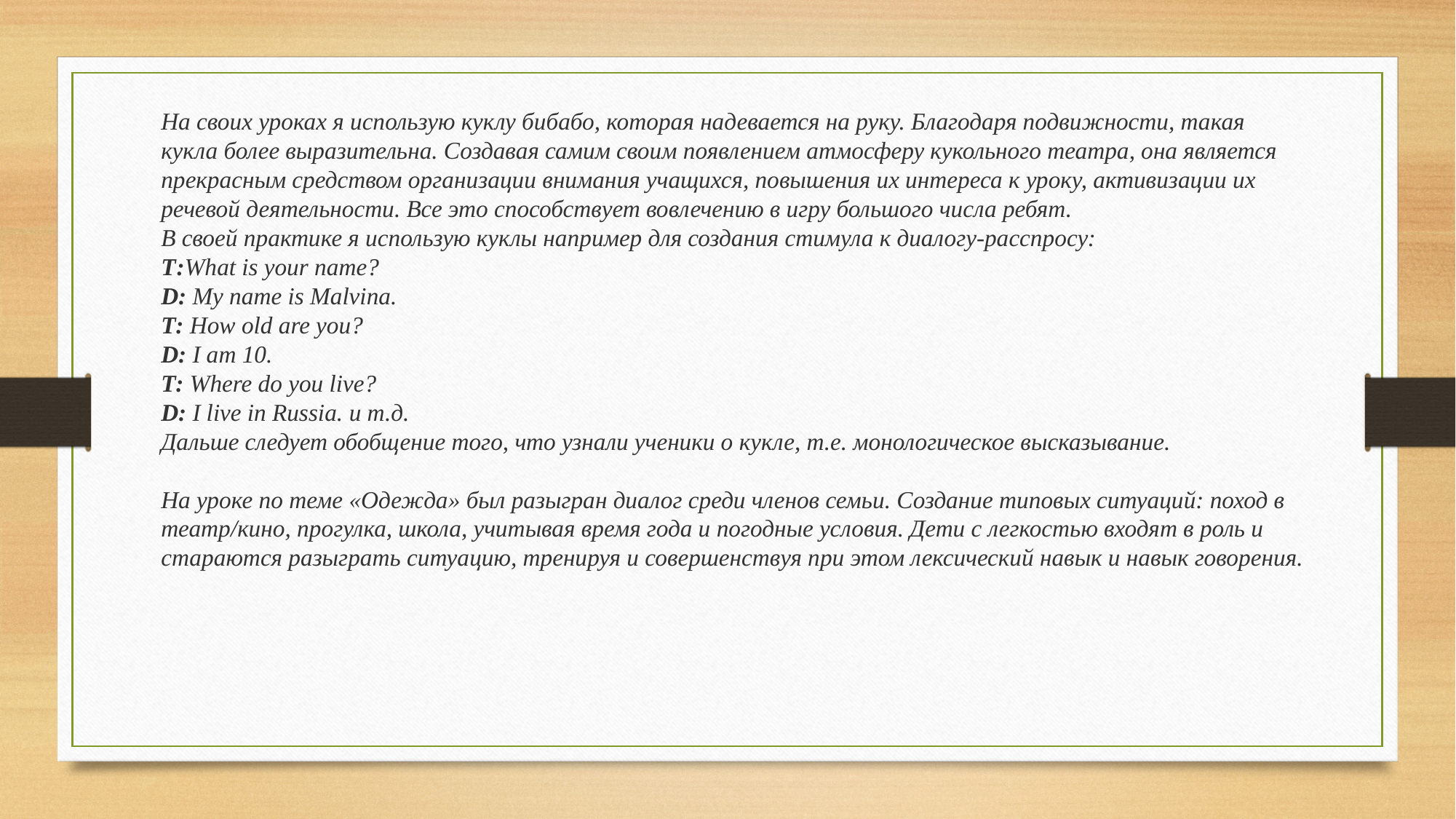

На своих уроках я использую куклу бибабо, которая надевается на руку. Благодаря подвижности, такая кукла более выразительна. Создавая самим своим появлением атмосферу кукольного театра, она является прекрасным средством организации внимания учащихся, повышения их интереса к уроку, активизации их речевой деятельности. Все это способствует вовлечению в игру большого числа ребят.
В своей практике я использую куклы например для создания стимула к диалогу-расспросу:
Т:What is your name?
D: My name is Malvina.
T: How old are you?
D: I am 10.
T: Where do you live?
D: I live in Russia. и т.д.
Дальше следует обобщение того, что узнали ученики о кукле, т.е. монологическое высказывание.

На уроке по теме «Одежда» был разыгран диалог среди членов семьи. Создание типовых ситуаций: поход в театр/кино, прогулка, школа, учитывая время года и погодные условия. Дети с легкостью входят в роль и стараются разыграть ситуацию, тренируя и совершенствуя при этом лексический навык и навык говорения.